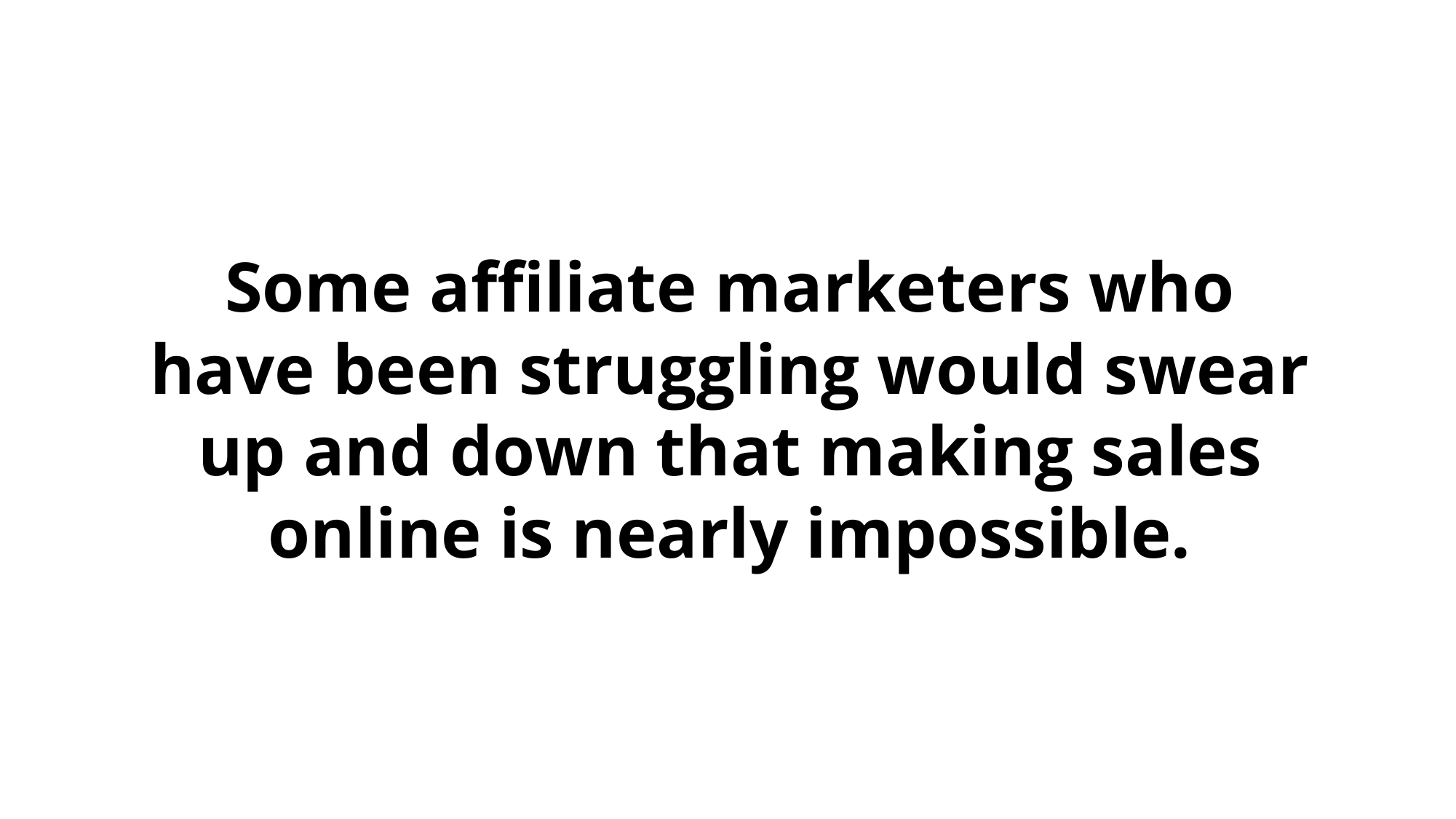

Some affiliate marketers who have been struggling would swear up and down that making sales online is nearly impossible.